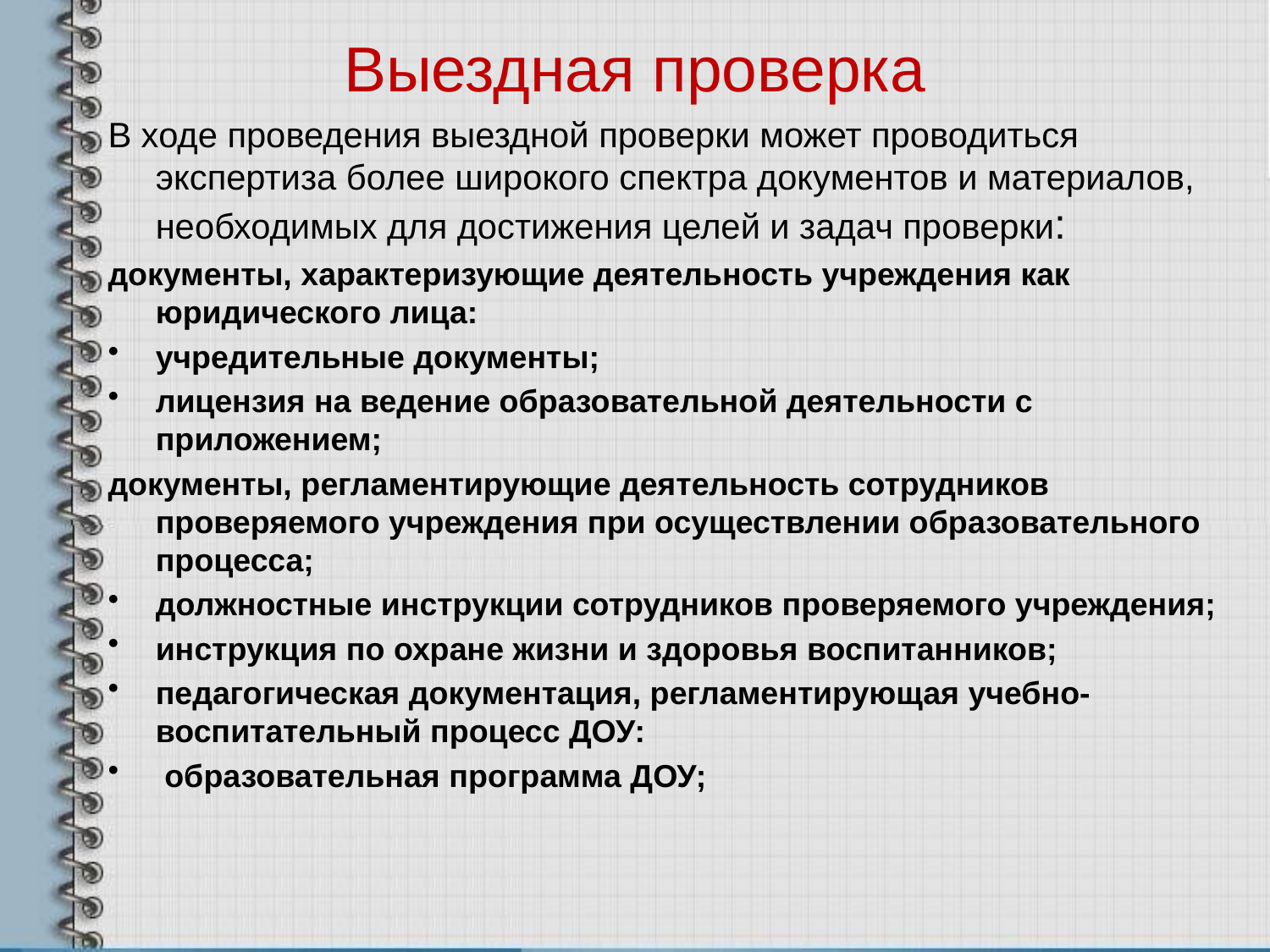

# Выездная проверка
В ходе проведения выездной проверки может проводиться экспертиза более широкого спектра документов и материалов, необходимых для достижения целей и задач проверки:
документы, характеризующие деятельность учреждения как юридического лица:
учредительные документы;
лицензия на ведение образовательной деятельности с приложением;
документы, регламентирующие деятельность сотрудников проверяемого учреждения при осуществлении образовательного процесса;
должностные инструкции сотрудников проверяемого учреждения;
инструкция по охране жизни и здоровья воспитанников;
педагогическая документация, регламентирующая учебно-воспитательный процесс ДОУ:
 образовательная программа ДОУ;